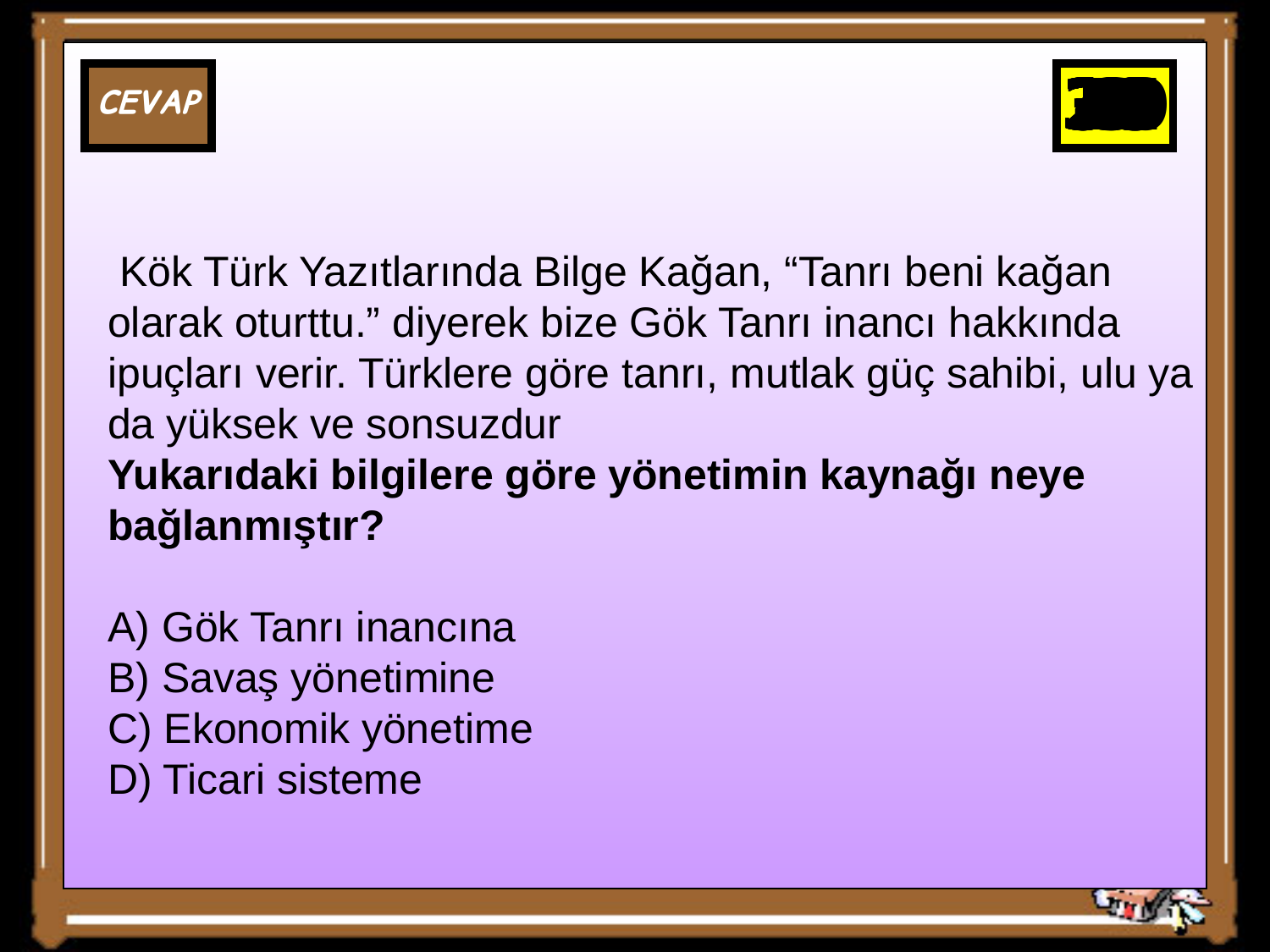

34
35
36
38
25
31
32
33
37
39
0
30
29
28
27
26
24
23
22
21
20
19
18
17
16
15
14
13
12
11
10
9
8
7
6
5
4
3
2
1
40

CEVAP
 Kök Türk Yazıtlarında Bilge Kağan, “Tanrı beni kağan olarak oturttu.” diyerek bize Gök Tanrı inancı hakkında ipuçları verir. Türklere göre tanrı, mutlak güç sahibi, ulu ya da yüksek ve sonsuzdur
Yukarıdaki bilgilere göre yönetimin kaynağı neye bağlanmıştır?

A) Gök Tanrı inancına
B) Savaş yönetimine
C) Ekonomik yönetime
D) Ticari sisteme